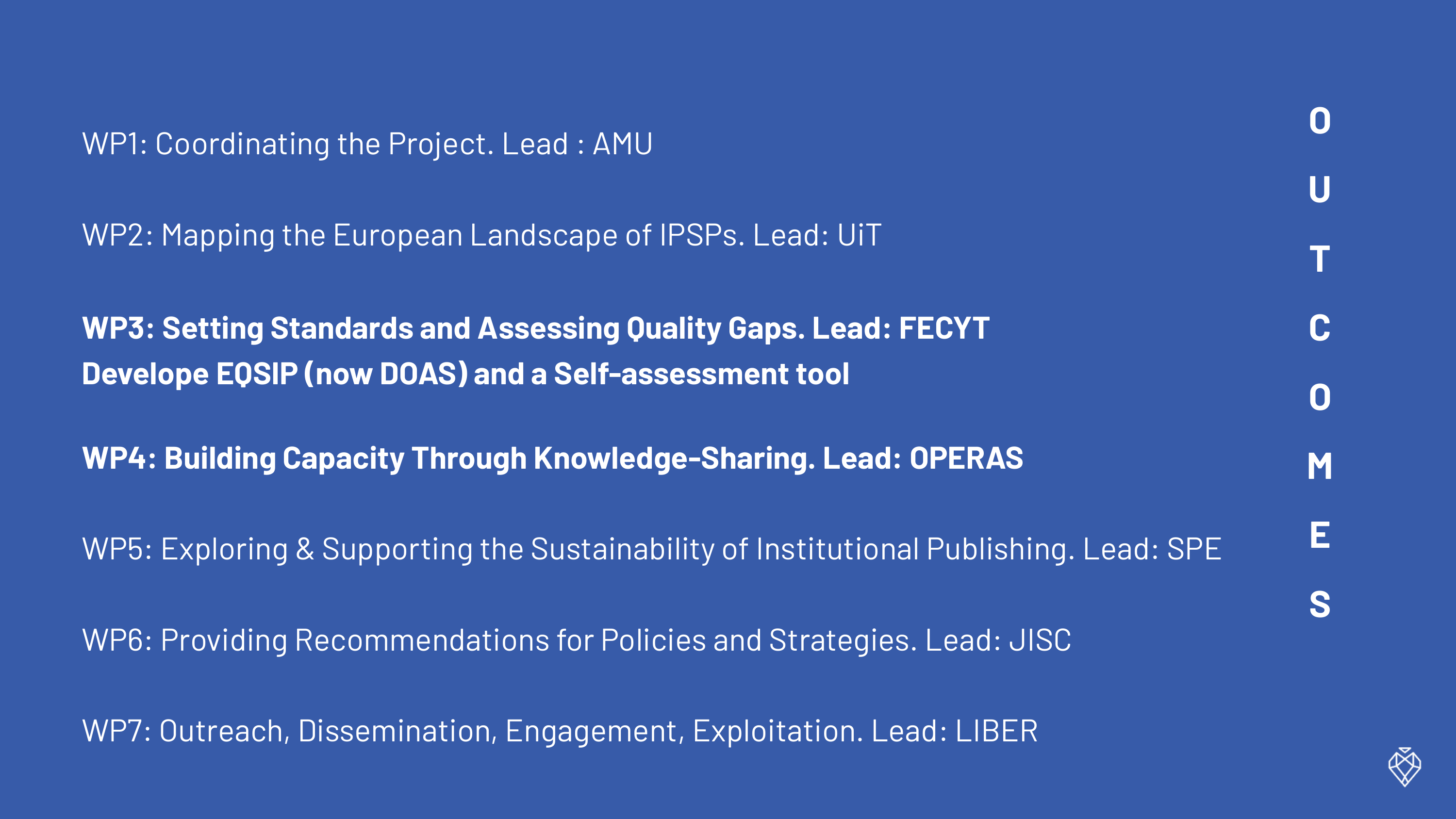

O
U
T
C
O
M
E
S
WP1: Coordinating the Project. Lead : AMU

WP2: Mapping the European Landscape of IPSPs. Lead: UiT

WP3: Setting Standards and Assessing Quality Gaps. Lead: FECYT
Develope EQSIP (now DOAS) and a Self-assessment tool

WP4: Building Capacity Through Knowledge-Sharing. Lead: OPERAS

WP5: Exploring & Supporting the Sustainability of Institutional Publishing. Lead: SPE

WP6: Providing Recommendations for Policies and Strategies. Lead: JISC

WP7: Outreach, Dissemination, Engagement, Exploitation. Lead: LIBER